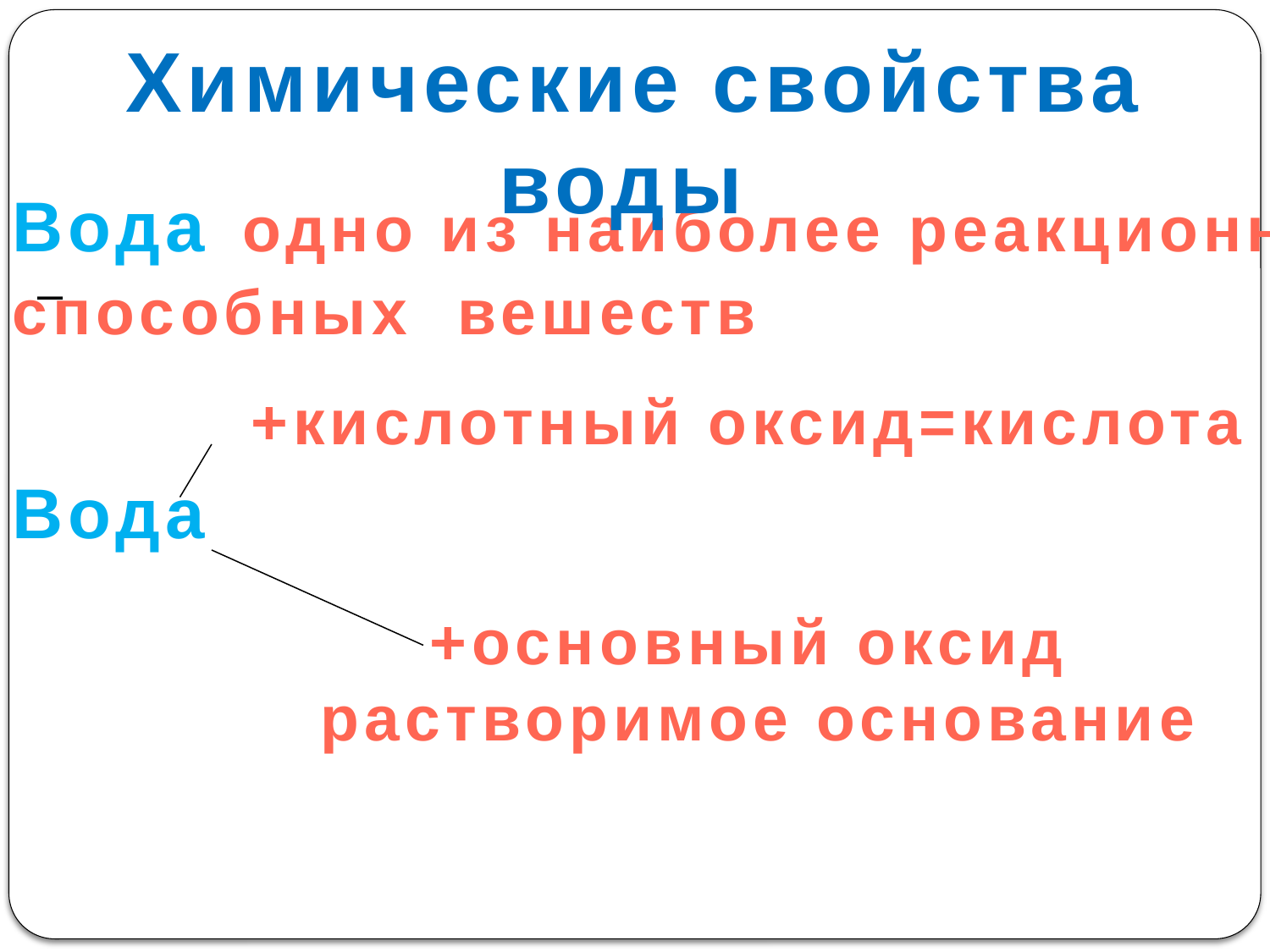

Химические свойства воды
Вода одно из наиболее реакционно способных  вешеств
  –

                   +кислотный оксид=кислота

Вода

+основный оксид
 растворимое основание